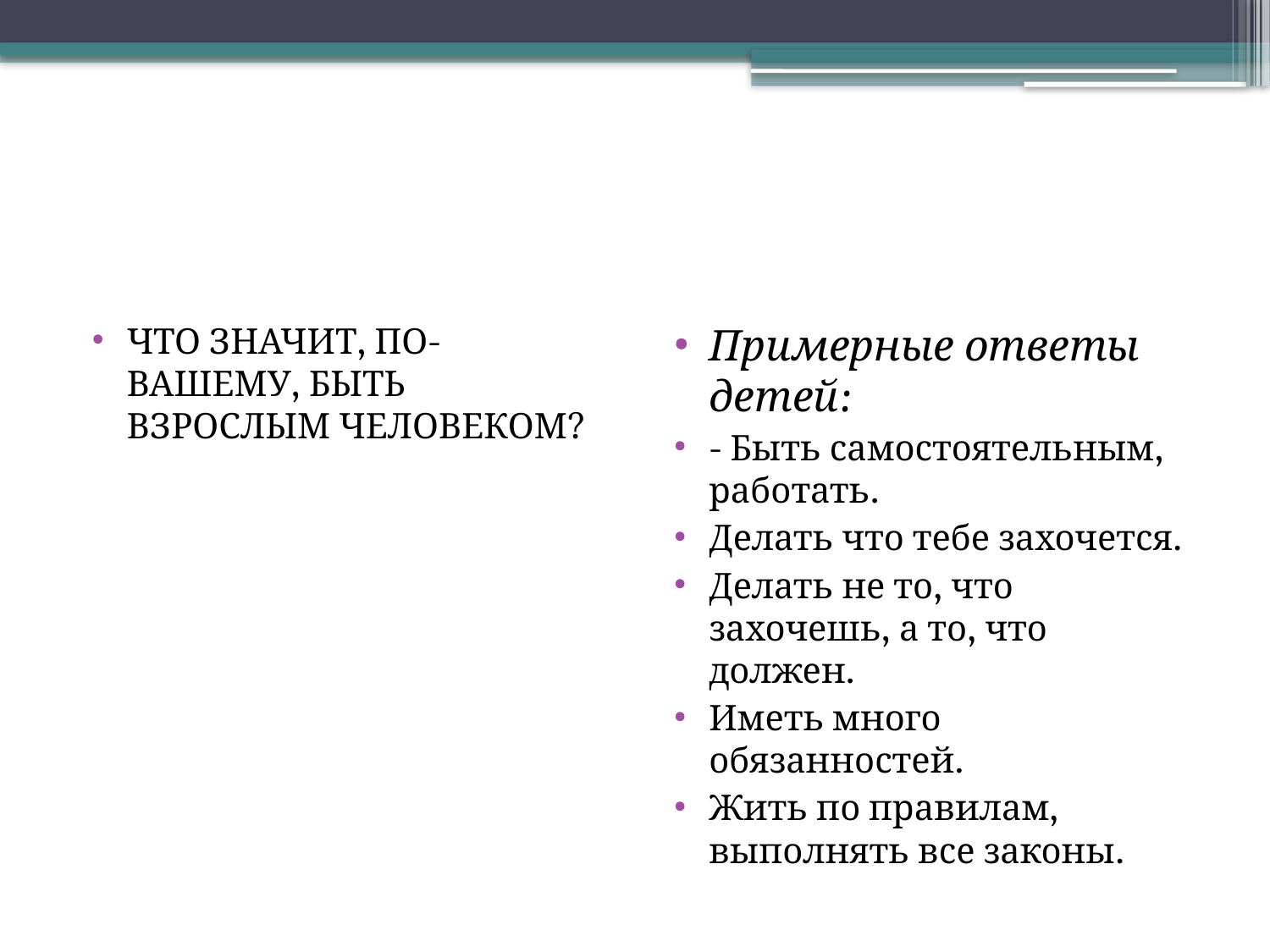

#
ЧТО ЗНАЧИТ, ПО-ВАШЕМУ, БЫТЬ ВЗРОСЛЫМ ЧЕЛОВЕКОМ?
Примерные ответы детей:
- Быть самостоятельным, работать.
Делать что тебе захочется.
Делать не то, что захочешь, а то, что должен.
Иметь много обязанностей.
Жить по правилам, выполнять все законы.